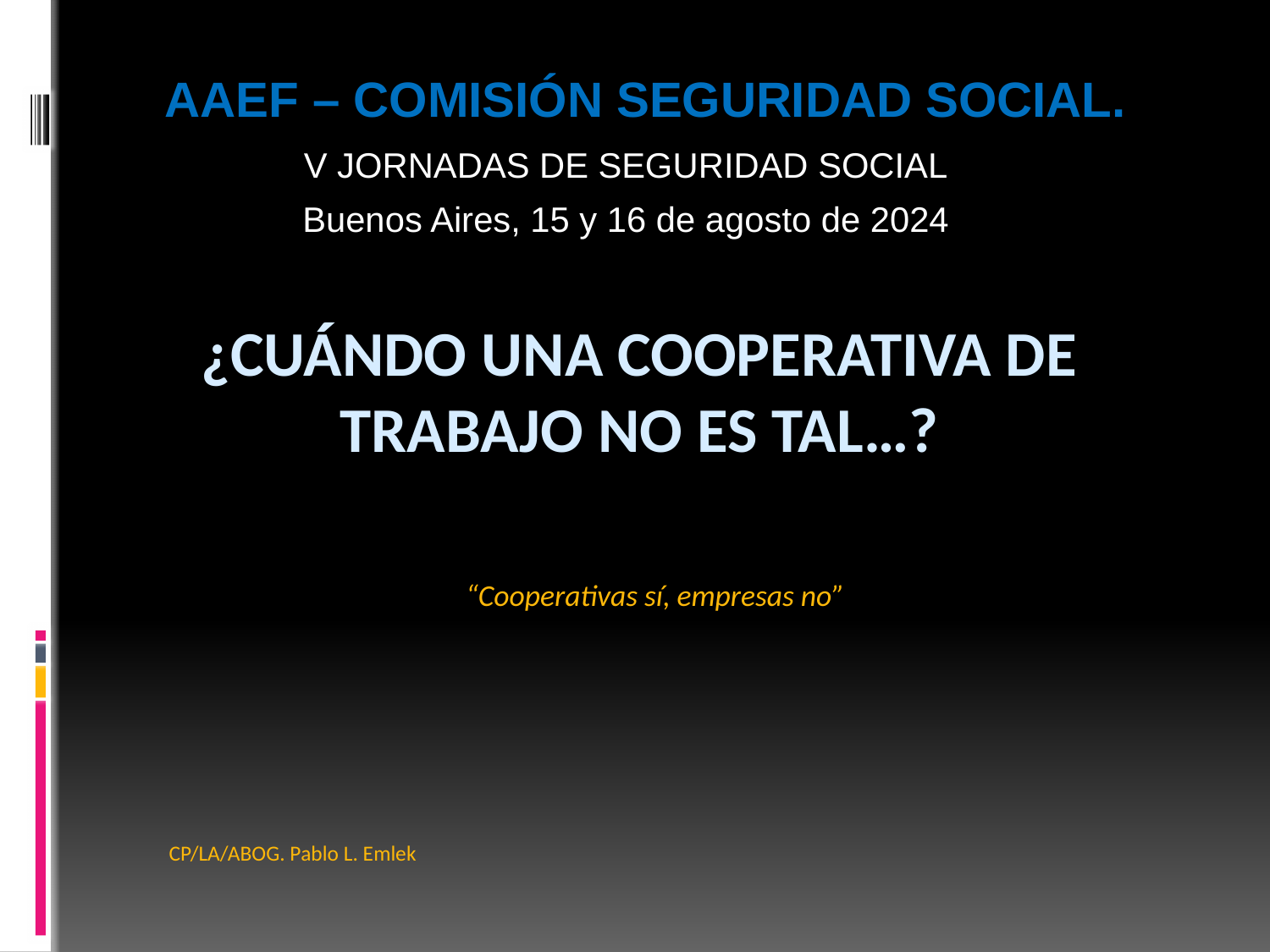

AAEF – COMISIÓN SEGURIDAD SOCIAL.
V JORNADAS DE SEGURIDAD SOCIAL
Buenos Aires, 15 y 16 de agosto de 2024
# ¿CUÁNDO UNA COOPERATIVA DE TRABAJO NO ES TAL…?

“Cooperativas sí, empresas no”

CP/LA/ABOG. Pablo L. Emlek